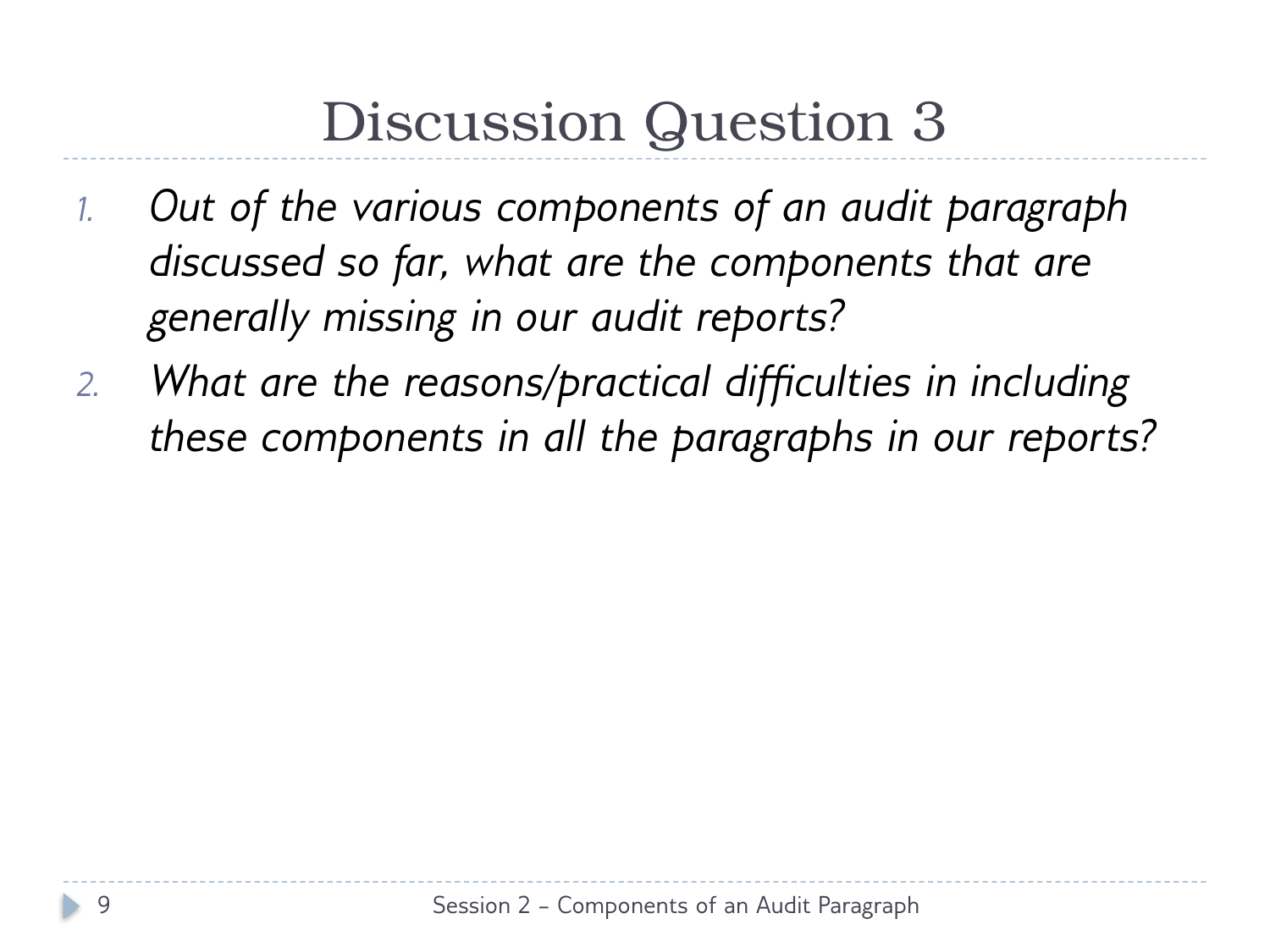

# Discussion Question 3
Out of the various components of an audit paragraph discussed so far, what are the components that are generally missing in our audit reports?
What are the reasons/practical difficulties in including these components in all the paragraphs in our reports?
9
Session 2 – Components of an Audit Paragraph